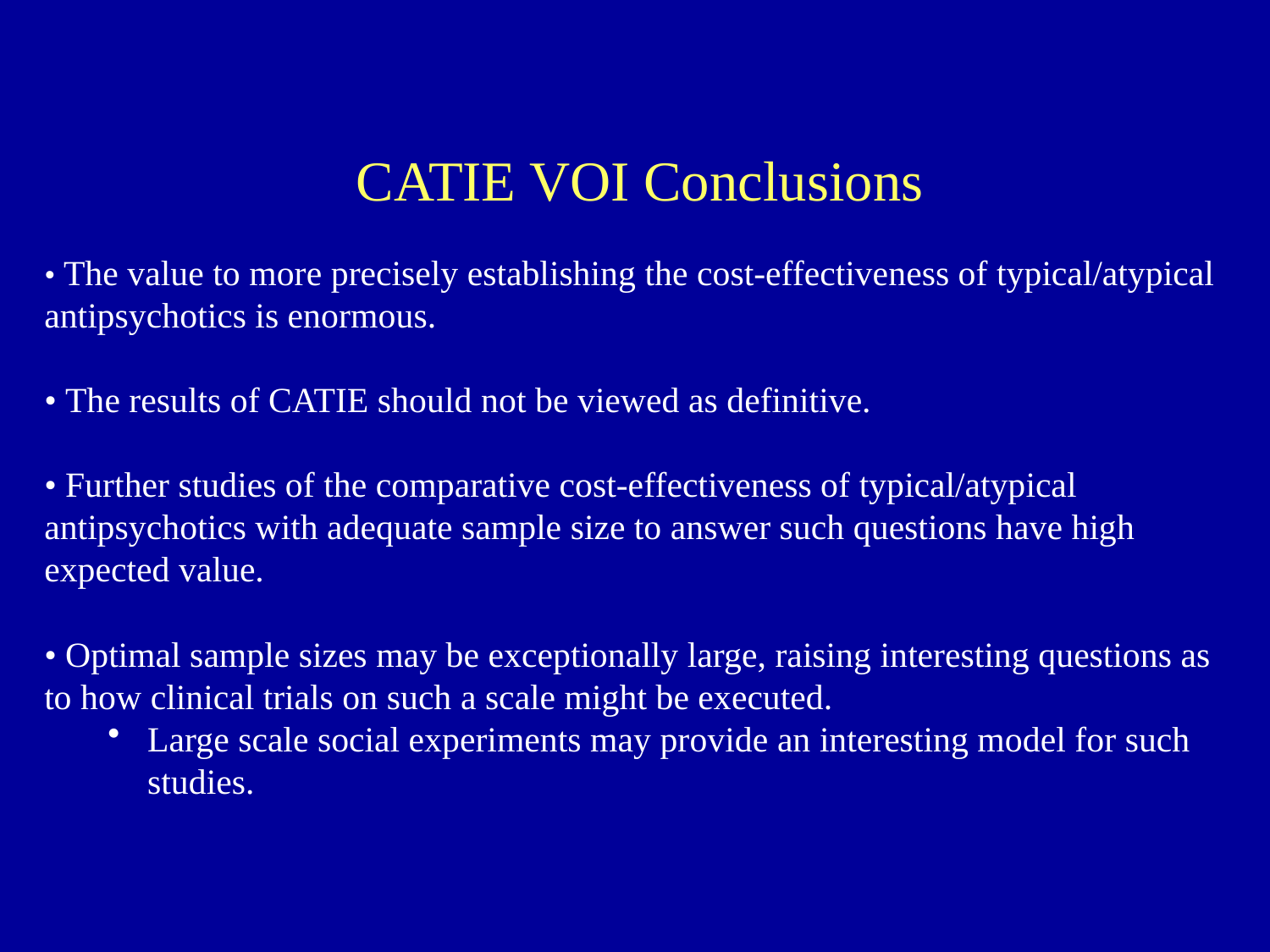

CATIE VOI Conclusions

• The value to more precisely establishing the cost-effectiveness of typical/atypical antipsychotics is enormous.

• The results of CATIE should not be viewed as definitive.

• Further studies of the comparative cost-effectiveness of typical/atypical antipsychotics with adequate sample size to answer such questions have high expected value.

• Optimal sample sizes may be exceptionally large, raising interesting questions as to how clinical trials on such a scale might be executed.
Large scale social experiments may provide an interesting model for such studies.